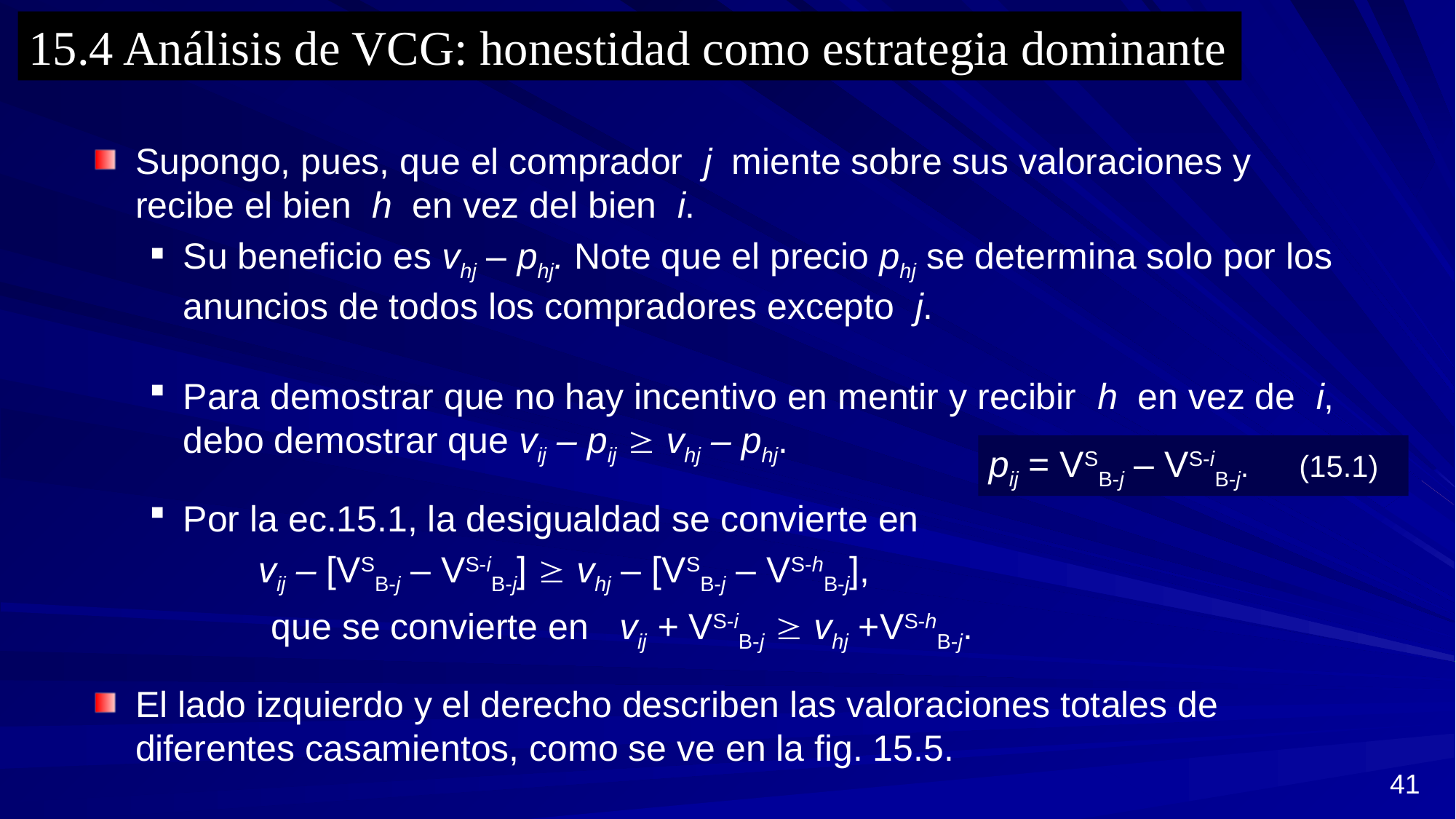

15.4 Análisis de VCG: honestidad como estrategia dominante
Supongo, pues, que el comprador  j  miente sobre sus valoraciones y recibe el bien  h  en vez del bien  i.
Su beneficio es vhj – phj. Note que el precio phj se determina solo por los anuncios de todos los compradores excepto  j.

Para demostrar que no hay incentivo en mentir y recibir  h  en vez de  i, debo demostrar que vij – pij ≥ vhj – phj.

Por la ec.15.1, la desigualdad se convierte en
	vij – [VSB-j – VS-iB-j] ≥ vhj – [VSB-j – VS-hB-j],
            que se convierte en   vij + VS-iB-j ≥ vhj +VS-hB-j.

El lado izquierdo y el derecho describen las valoraciones totales de diferentes casamientos, como se ve en la fig. 15.5.

pij = VSB-j – VS-iB-j.      (15.1)
41